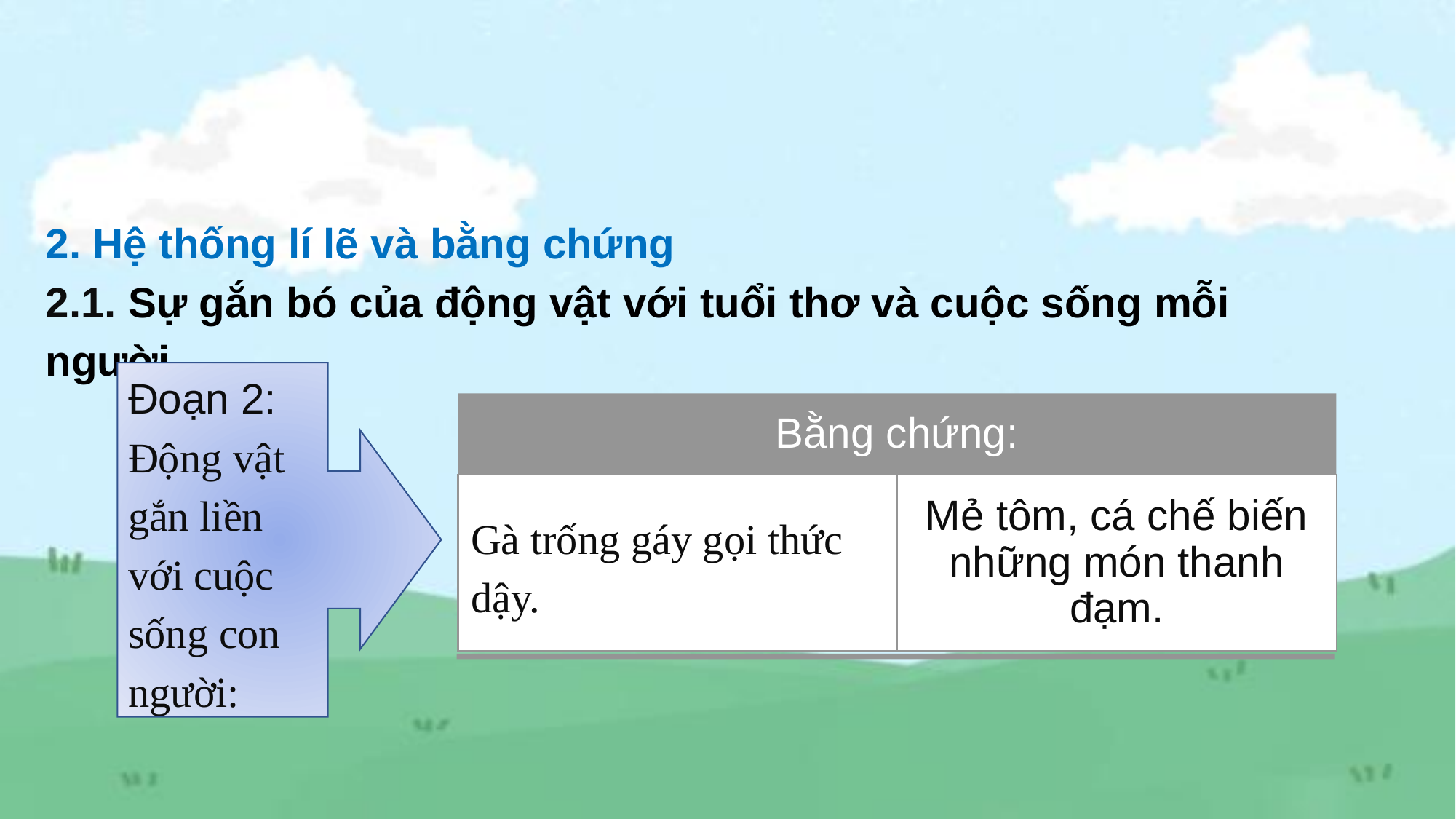

2. Hệ thống lí lẽ và bằng chứng
2.1. Sự gắn bó của động vật với tuổi thơ và cuộc sống mỗi người
Đoạn 2: Động vật gắn liền với cuộc sống con người:
Bằng chứng:
Gà trống gáy gọi thức dậy.
Mẻ tôm, cá chế biến những món thanh đạm.